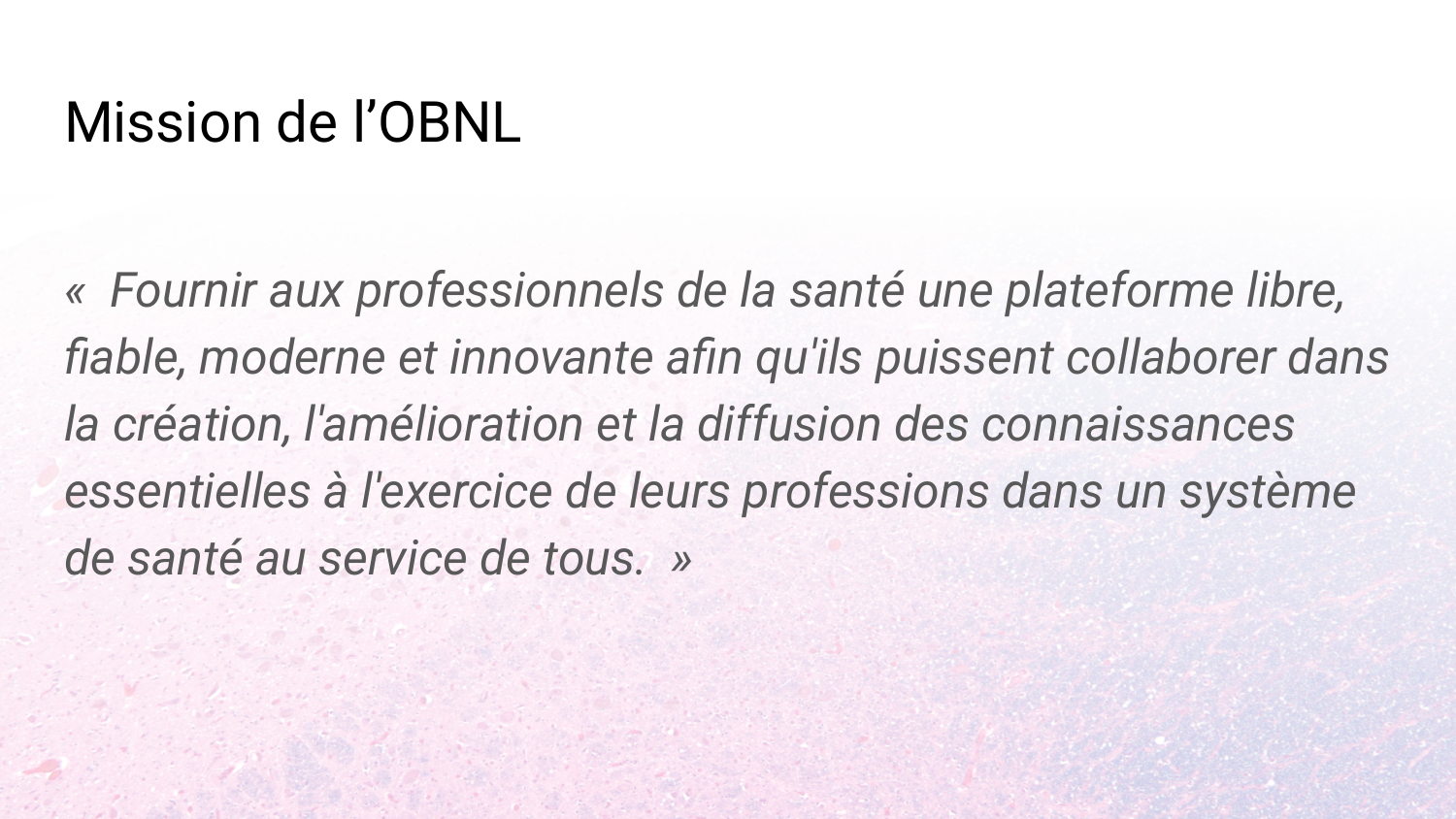

# Mission de l’OBNL

«  Fournir aux professionnels de la santé une plateforme libre, fiable, moderne et innovante afin qu'ils puissent collaborer dans la création, l'amélioration et la diffusion des connaissances essentielles à l'exercice de leurs professions dans un système de santé au service de tous.  »